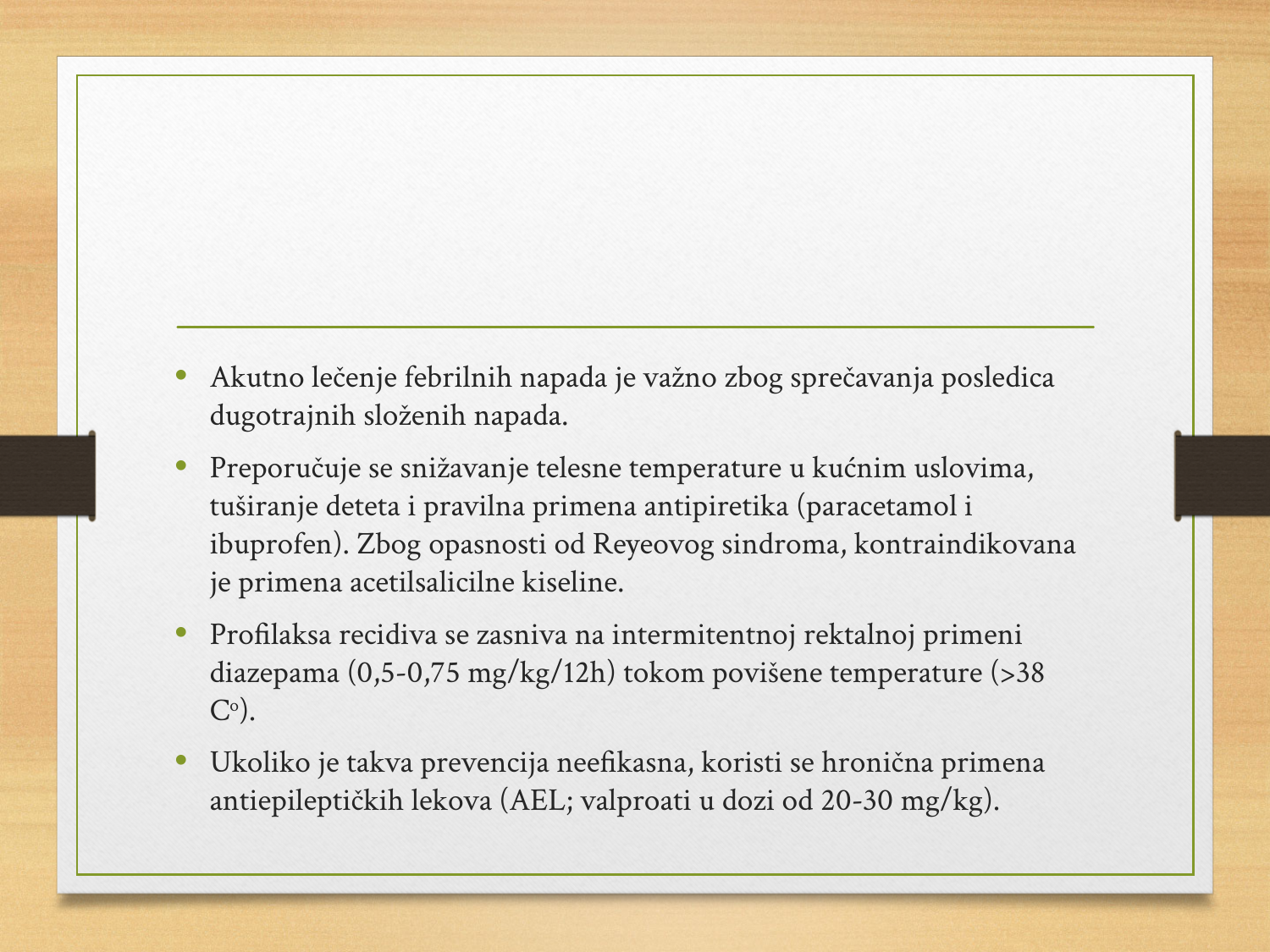

#
Akutno lečenje febrilnih napada je važno zbog sprečavanja posledica dugotrajnih složenih napada.
Preporučuje se snižavanje telesne temperature u kućnim uslovima, tuširanje deteta i pravilna primena antipiretika (paracetamol i ibuprofen). Zbog opasnosti od Reyeovog sindroma, kontraindikovana je primena acetilsalicilne kiseline.
Profilaksa recidiva se zasniva na intermitentnoj rektalnoj primeni diazepama (0,5-0,75 mg/kg/12h) tokom povišene temperature (>38 Co).
Ukoliko je takva prevencija neefikasna, koristi se hronična primena antiepileptičkih lekova (AEL; valproati u dozi od 20-30 mg/kg).